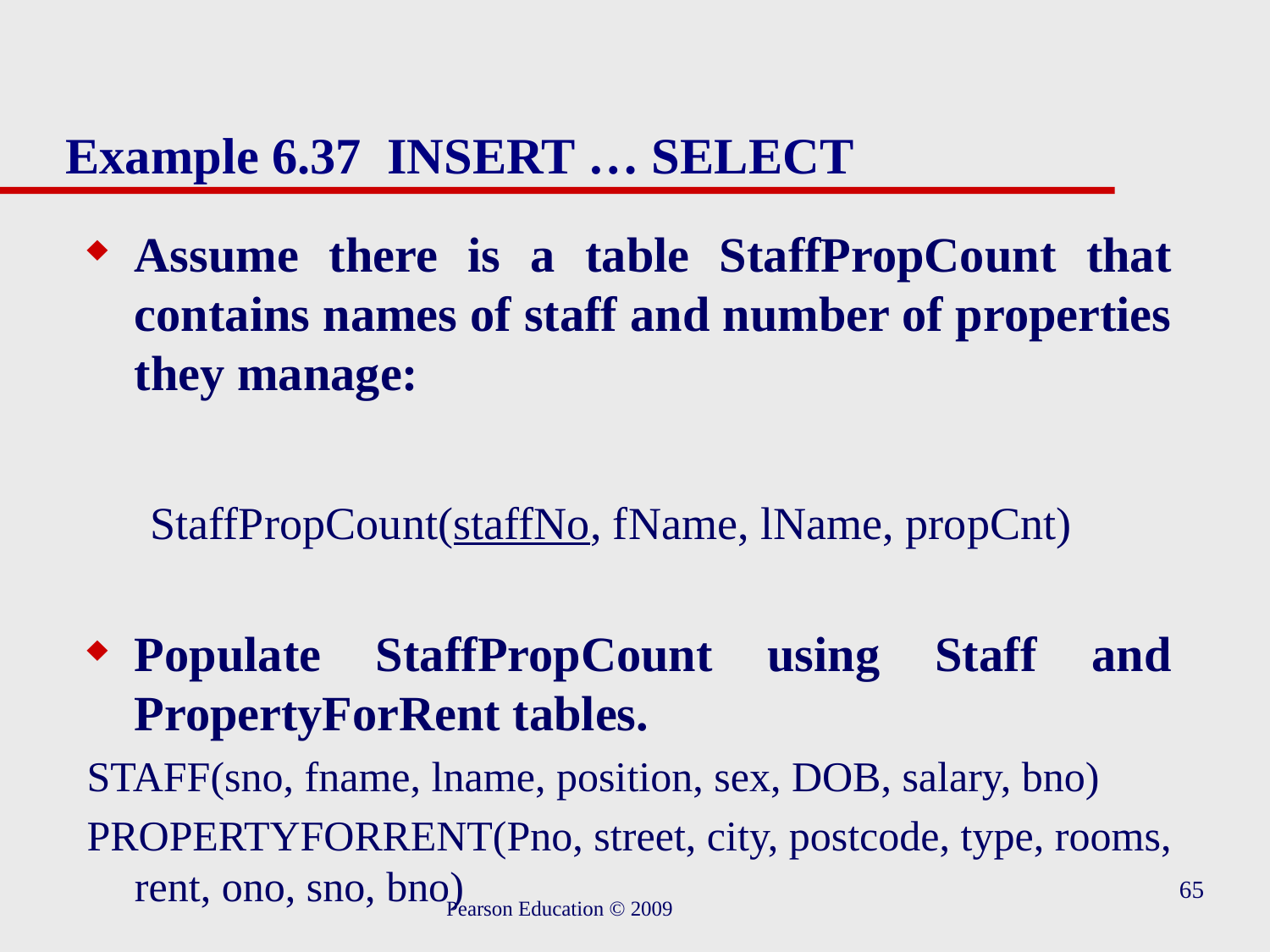

# Example 6.37  INSERT … SELECT
Assume there is a table StaffPropCount that contains names of staff and number of properties they manage:

StaffPropCount(staffNo, fName, lName, propCnt)

Populate StaffPropCount using Staff and PropertyForRent tables.
STAFF(sno, fname, lname, position, sex, DOB, salary, bno)
PROPERTYFORRENT(Pno, street, city, postcode, type, rooms, rent, ono, sno, bno)

65
Pearson Education © 2009